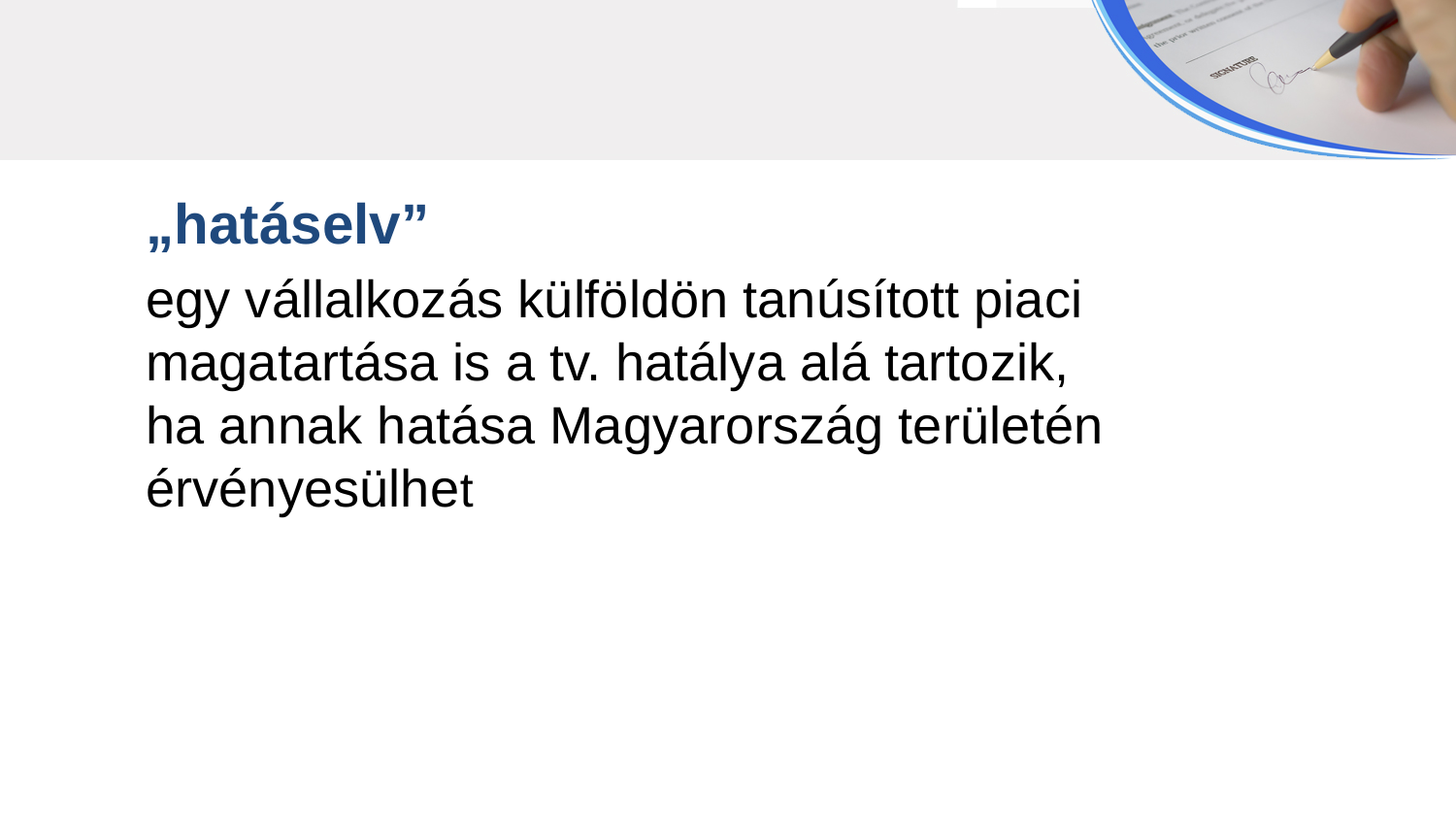

„hatáselv”
egy vállalkozás külföldön tanúsított piaci
magatartása is a tv. hatálya alá tartozik,
ha annak hatása Magyarország területén
érvényesülhet